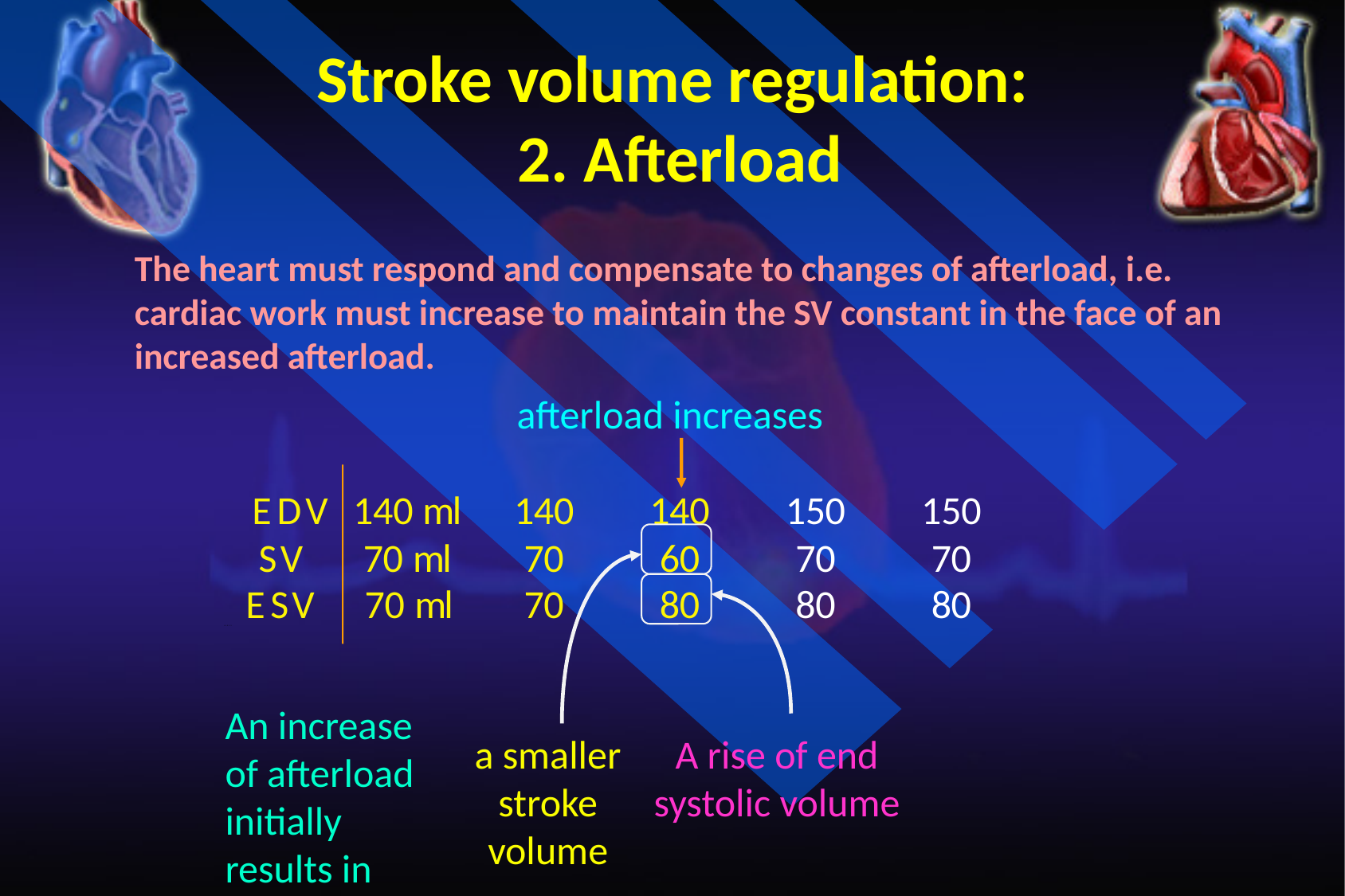

Stroke volume regulation:
2. Afterload
The heart must respond and compensate to changes of afterload, i.e. cardiac work must increase to maintain the SV constant in the face of an increased afterload.
afterload increases

E
D
V
1
4
0

m
l
1
4
0
1
4
0
1
5
0
1
5
0

S
V
7
0

m
l
7
0
6
0
7
0
7
0

E
S
V
7
0

m
l
7
0
8
0
8
0
8
0

L
V
E
S
V
An increase of afterload initially results in
a smaller stroke volume
A rise of end systolic volume